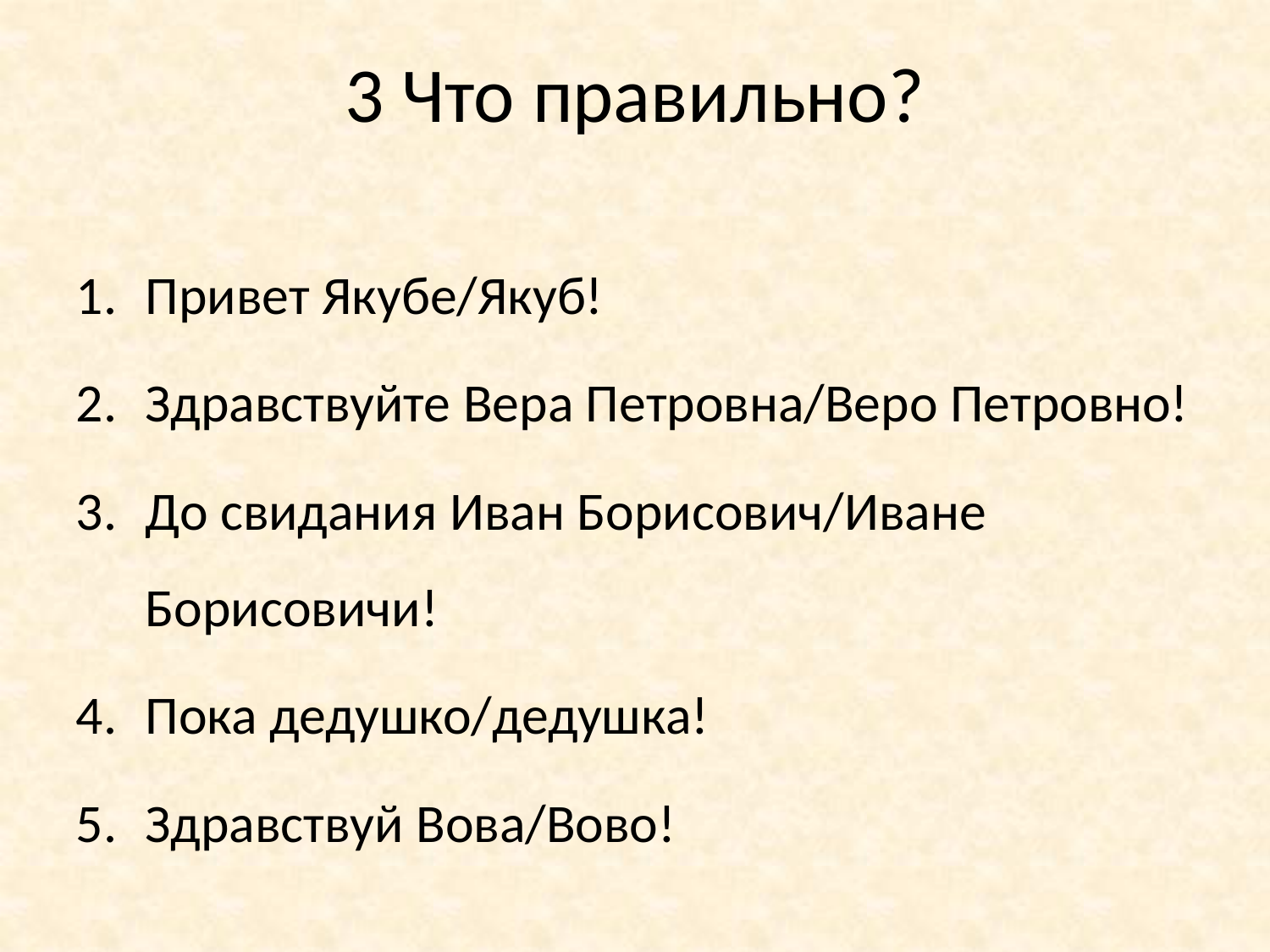

3 Что правильно?
Привет Якубе/Якуб!
Здравствуйте Вера Петровна/Веро Петровно!
До свидания Иван Борисович/Иване Борисовичи!
Пока дедушко/дедушка!
Здравствуй Вова/Вово!